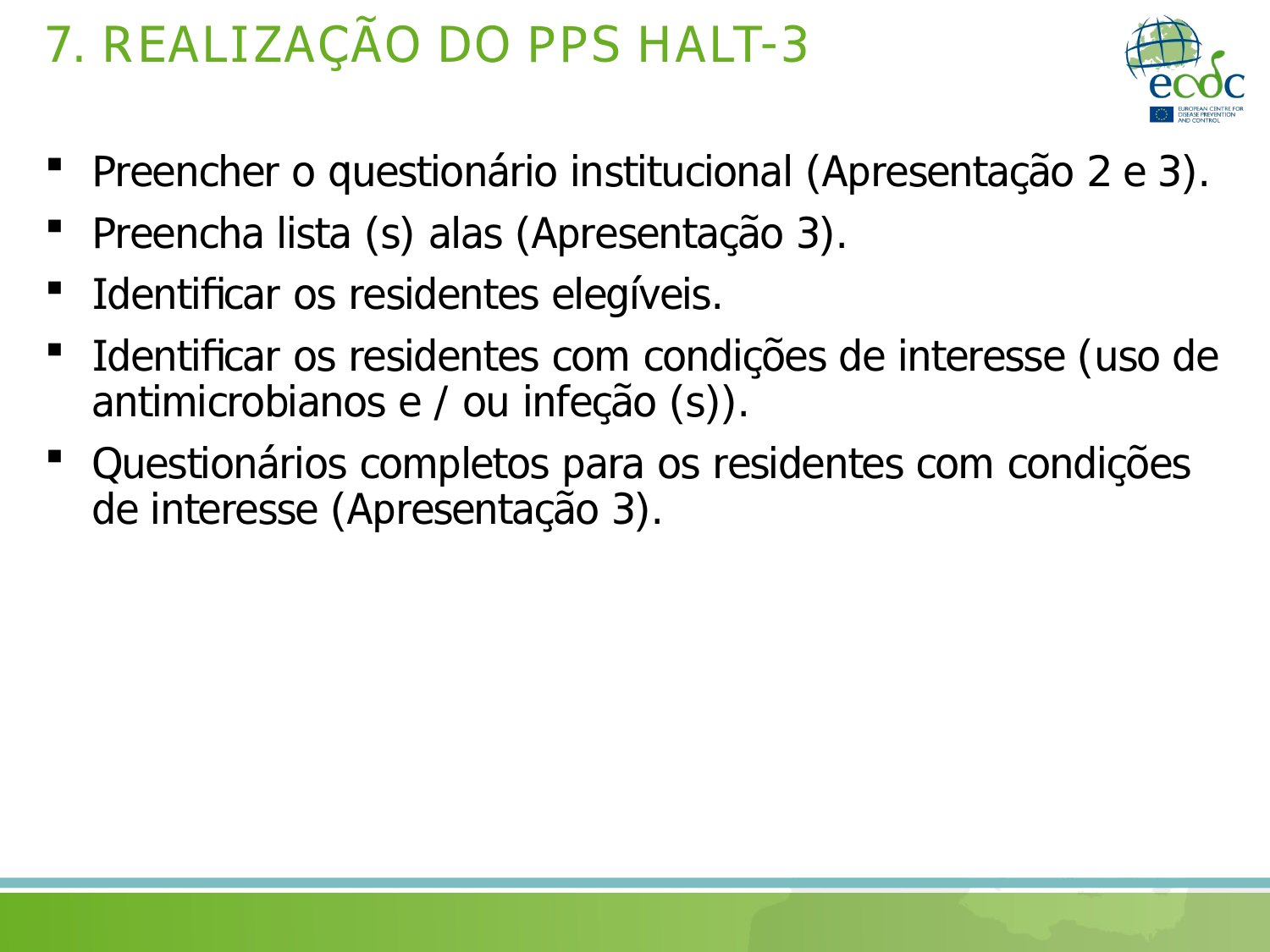

# 7. REALIZAÇÃO DO PPS HALT-3
Preencher o questionário institucional (Apresentação 2 e 3).
Preencha lista (s) alas (Apresentação 3).
Identificar os residentes elegíveis.
Identificar os residentes com condições de interesse (uso de antimicrobianos e / ou infeção (s)).
Questionários completos para os residentes com condições de interesse (Apresentação 3).